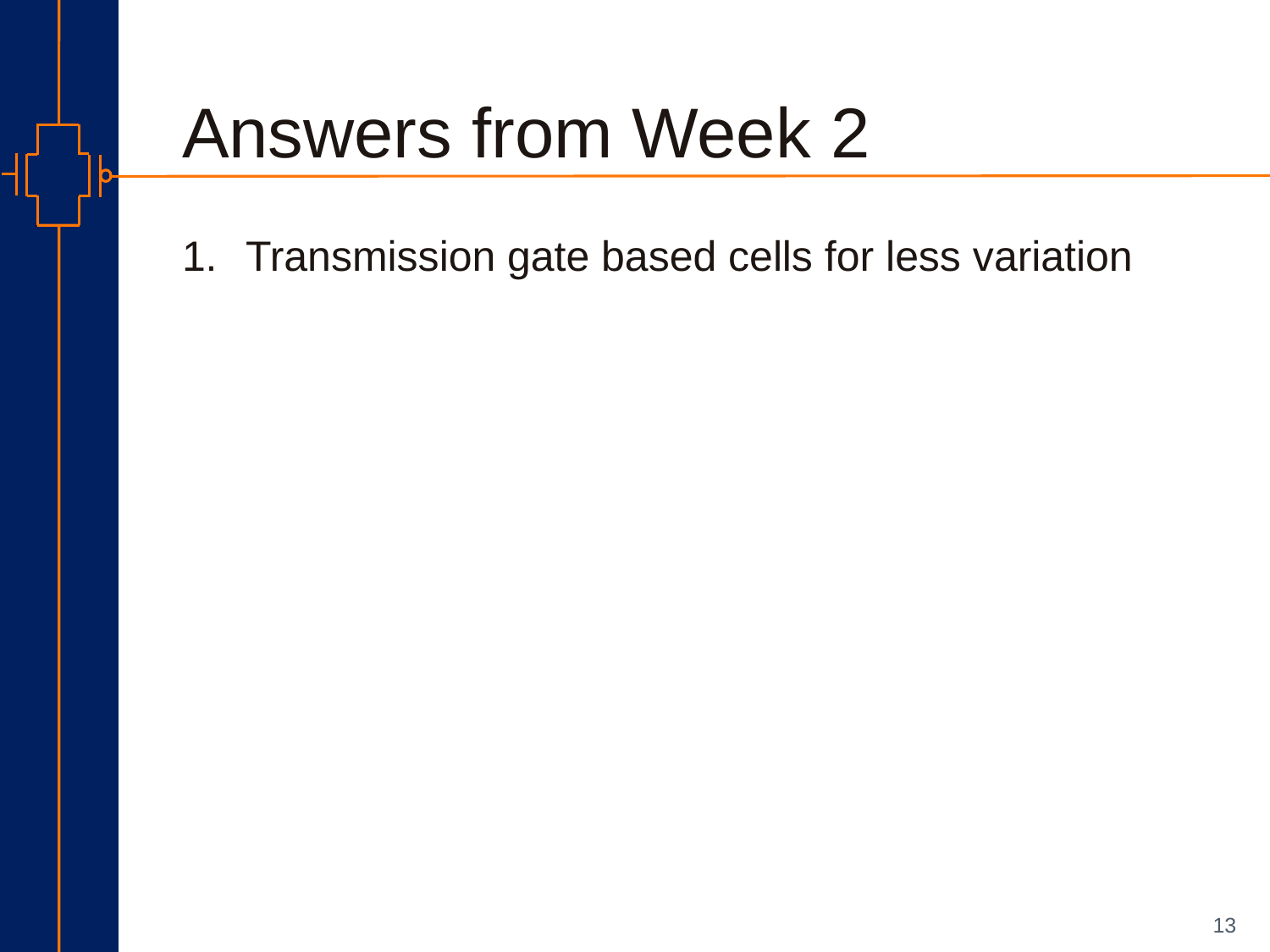

# Answers from Week 2
Transmission gate based cells for less variation
13